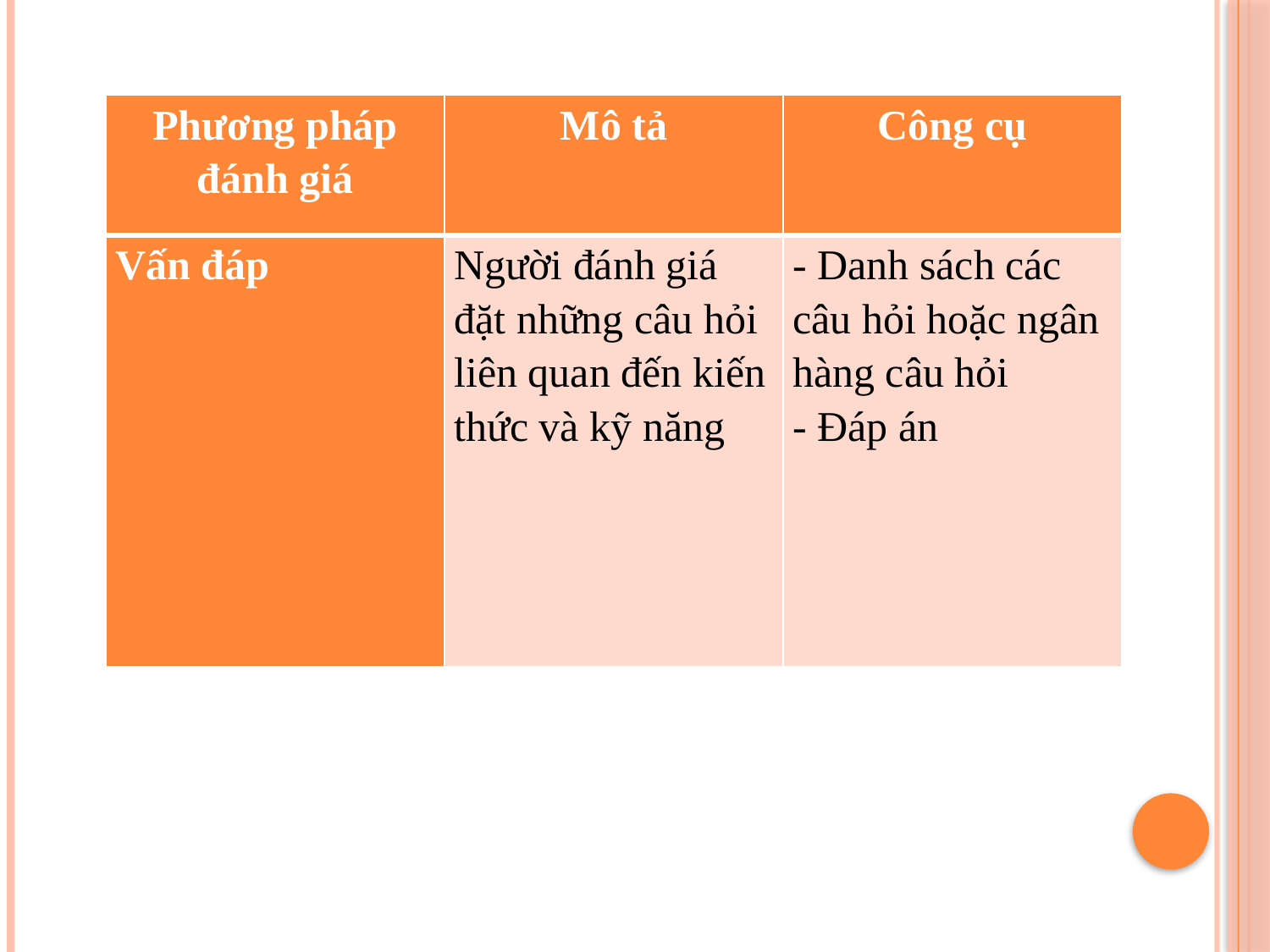

| Phương pháp đánh giá | Mô tả | Công cụ |
| --- | --- | --- |
| Vấn đáp | Người đánh giá đặt những câu hỏi liên quan đến kiến thức và kỹ năng | - Danh sách các câu hỏi hoặc ngân hàng câu hỏi - Đáp án |